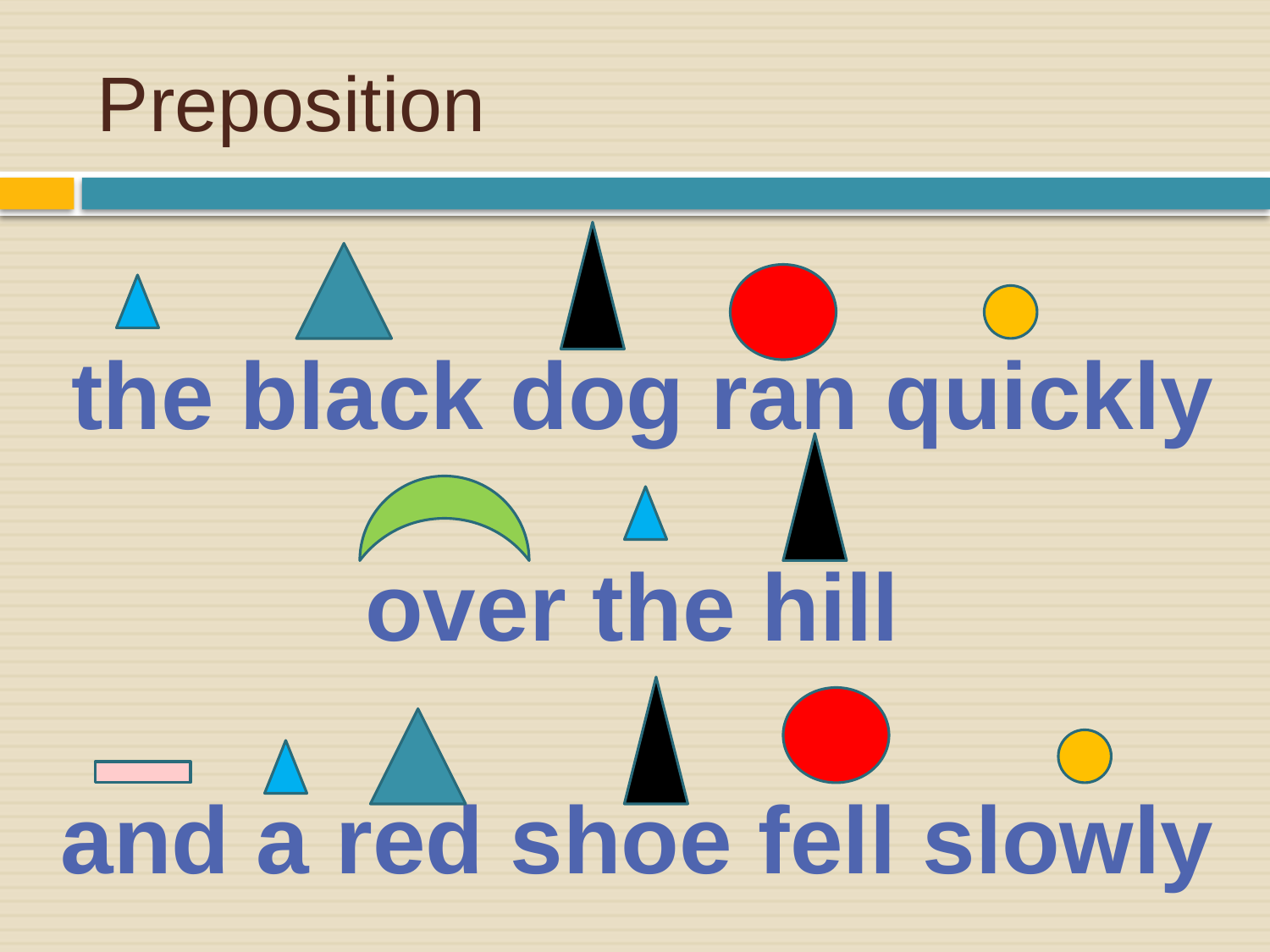

# Preposition

the black dog ran quickly

over the hill

and a red shoe fell slowly